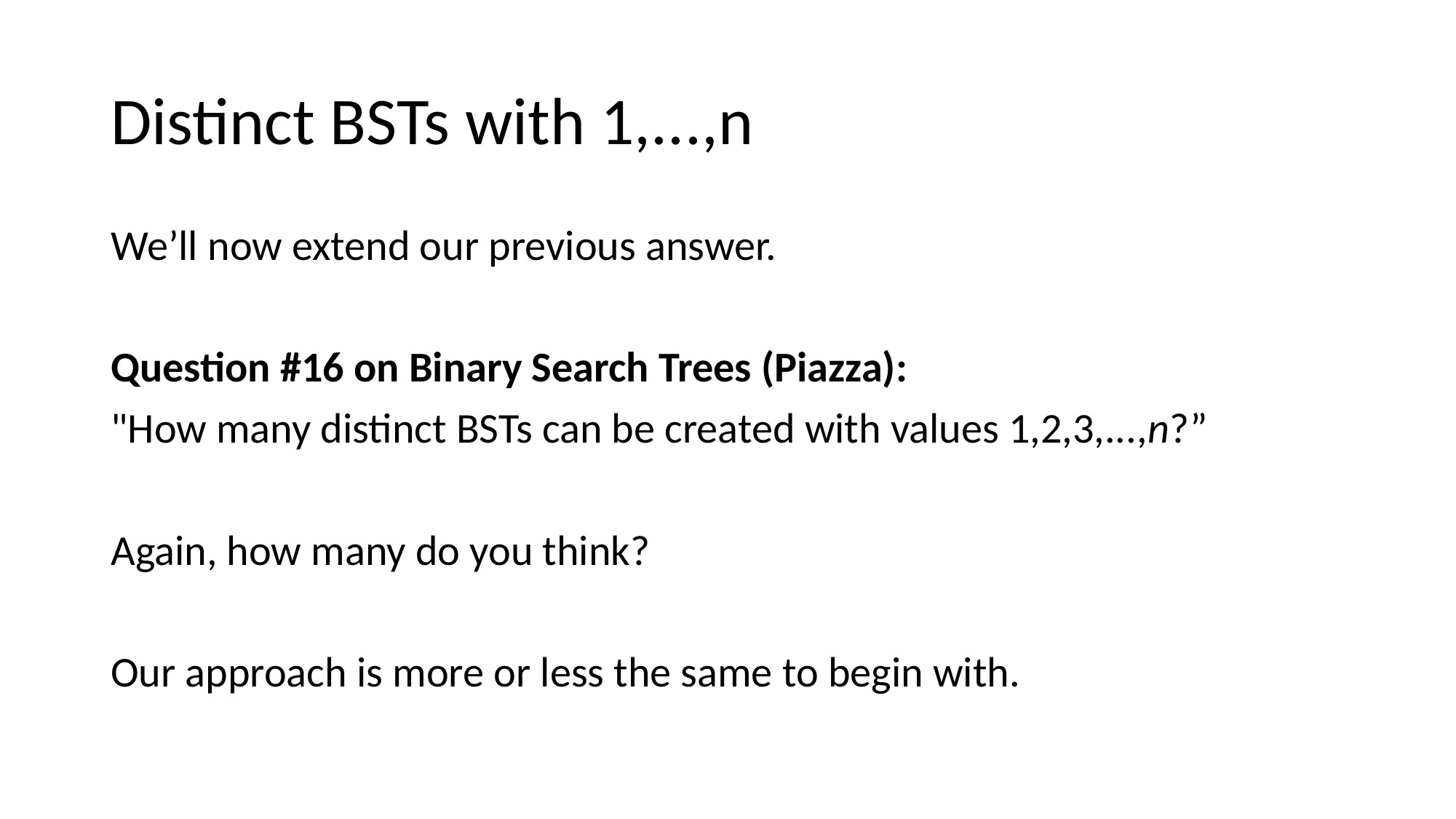

# Distinct BSTs with 1,...,n
We’ll now extend our previous answer.

Question #16 on Binary Search Trees (Piazza):
"How many distinct BSTs can be created with values 1,2,3,...,n?”

Again, how many do you think?

Our approach is more or less the same to begin with.